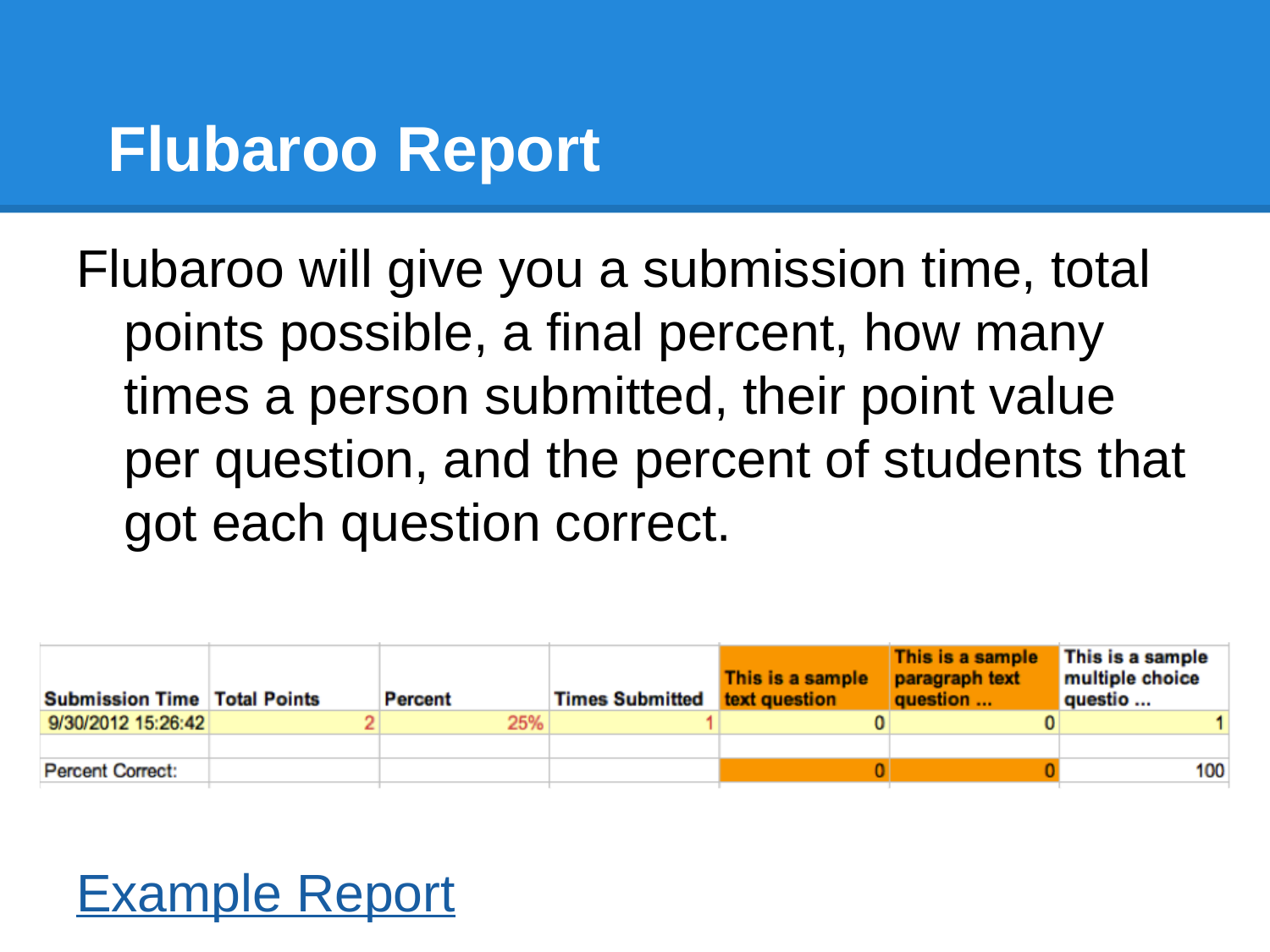

# Flubaroo Report
Flubaroo will give you a submission time, total points possible, a final percent, how many times a person submitted, their point value per question, and the percent of students that got each question correct.

Example Report